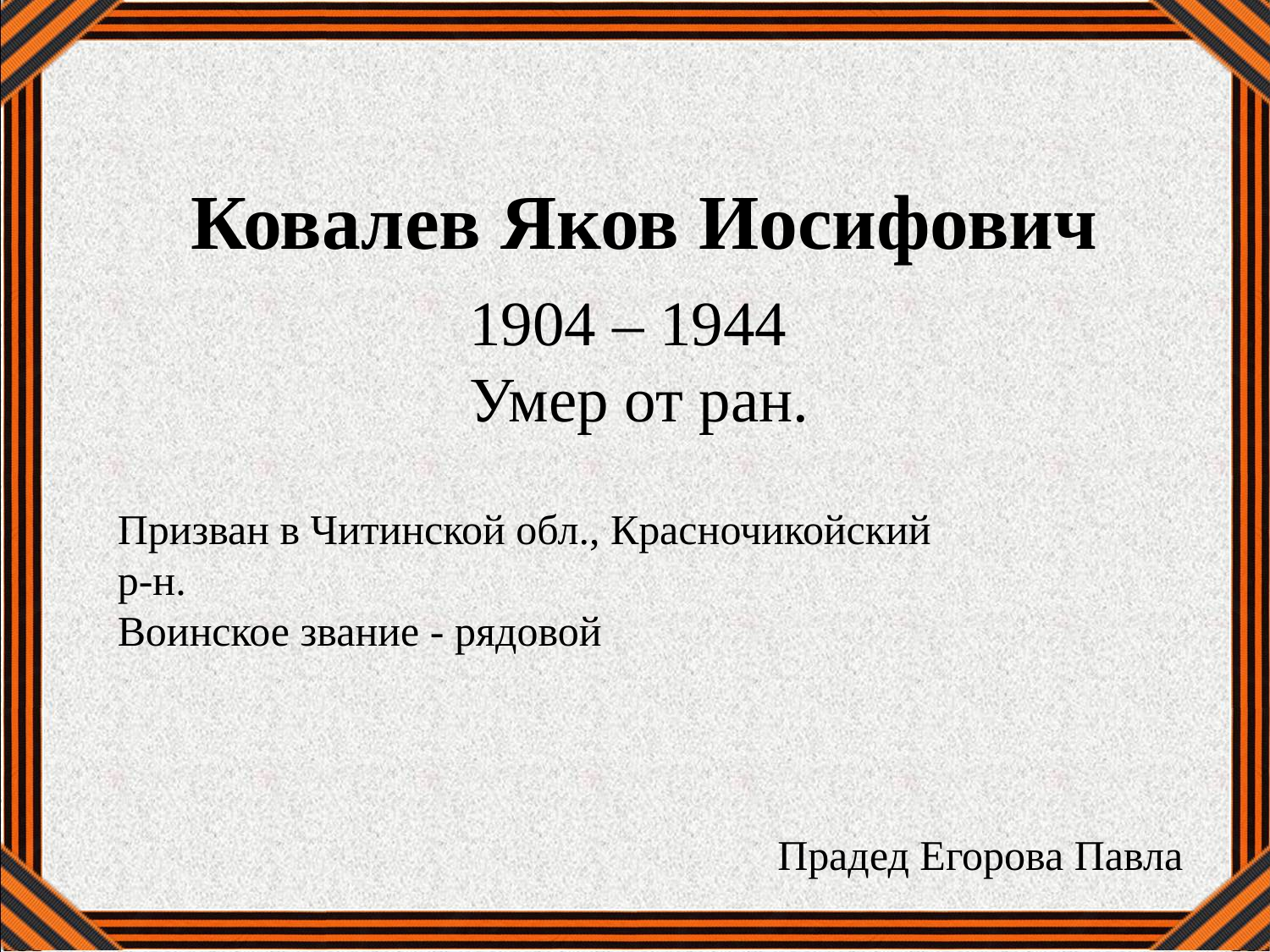

# Ковалев Яков Иосифович
1904 – 1944
Умер от ран.
Призван в Читинской обл., Красночикойский р-н.
Воинское звание - рядовой

Прадед Егорова Павла